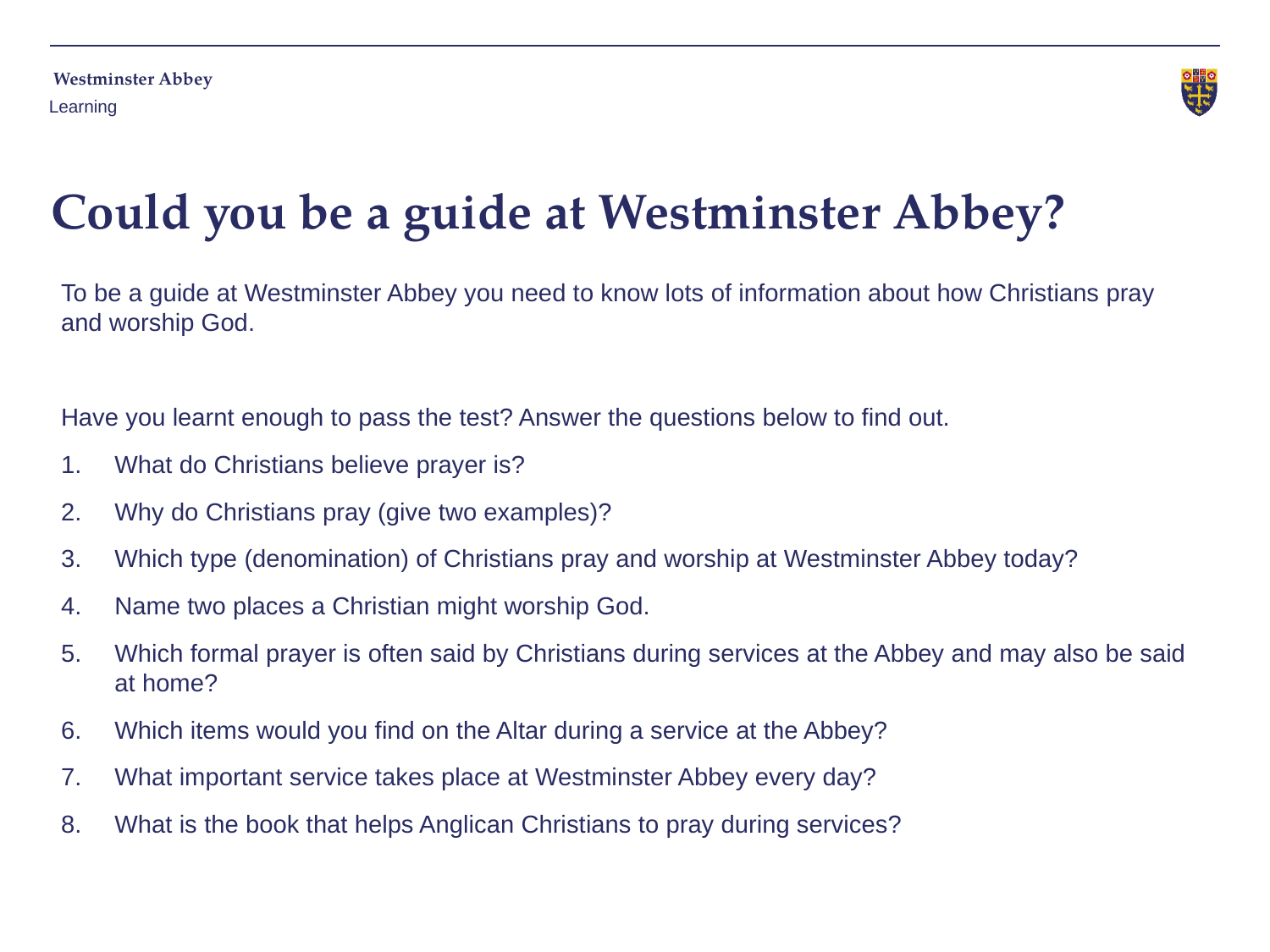

Learning
# Could you be a guide at Westminster Abbey?
To be a guide at Westminster Abbey you need to know lots of information about how Christians pray and worship God.

Have you learnt enough to pass the test? Answer the questions below to find out.
What do Christians believe prayer is?
Why do Christians pray (give two examples)?
Which type (denomination) of Christians pray and worship at Westminster Abbey today?
Name two places a Christian might worship God.
Which formal prayer is often said by Christians during services at the Abbey and may also be said at home?
Which items would you find on the Altar during a service at the Abbey?
What important service takes place at Westminster Abbey every day?
What is the book that helps Anglican Christians to pray during services?